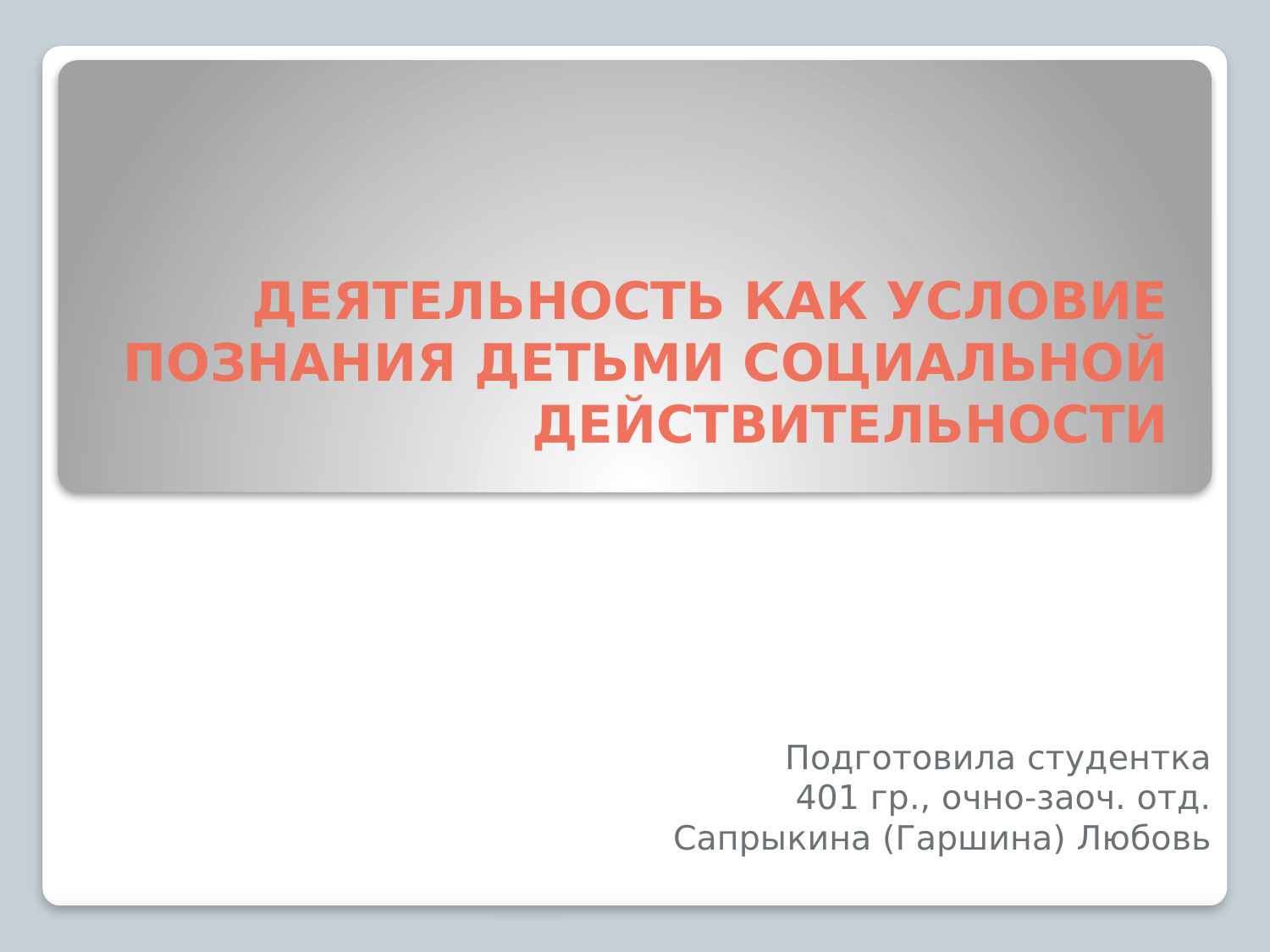

# ДЕЯТЕЛЬНОСТЬ КАК УСЛОВИЕ ПОЗНАНИЯ ДЕТЬМИ СОЦИАЛЬНОЙ ДЕЙСТВИТЕЛЬНОСТИ
Подготовила студентка
401 гр., очно-заоч. отд.
Сапрыкина (Гаршина) Любовь